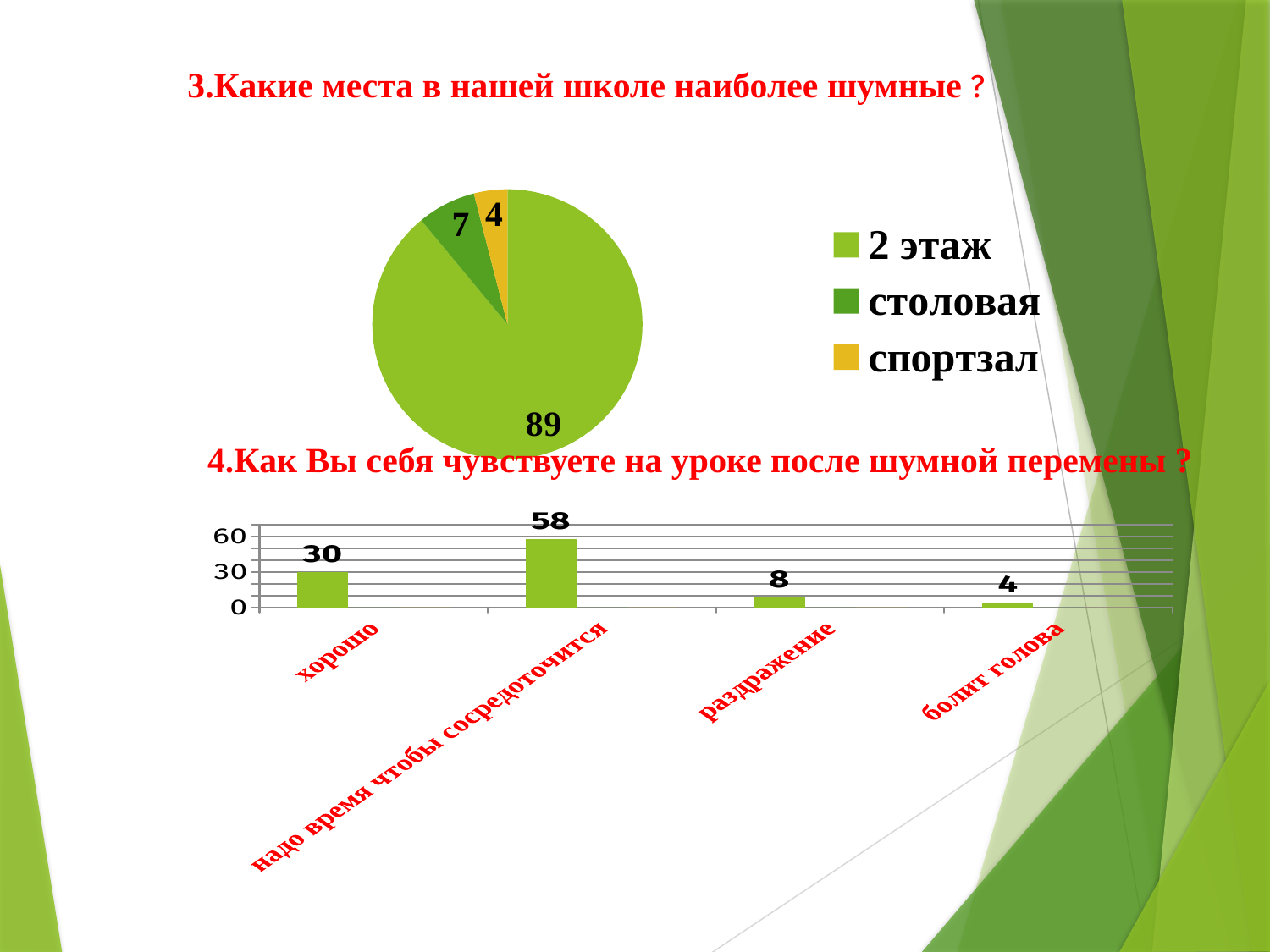

3.Какие места в нашей школе наиболее шумные ?

### Chart

| Category |  2 |
|---|---|
| 2 этаж | 89.0 |
| столовая | 7.0 |
| спортзал | 4.0 |
|   | 0.0 |
|   | None |
4.Как Вы себя чувствуете на уроке после шумной перемены ?

### Chart

| Category |  4 |  2 |  3 |
|---|---|---|---|
| хорошо | 30.0 | 0.0 | 0.0 |
| надо время чтобы сосредоточится | 58.0 | 0.0 | 0.0 |
| раздражение | 8.0 | 0.0 | 0.0 |
| болит голова | 4.0 | 0.0 | 0.0 |